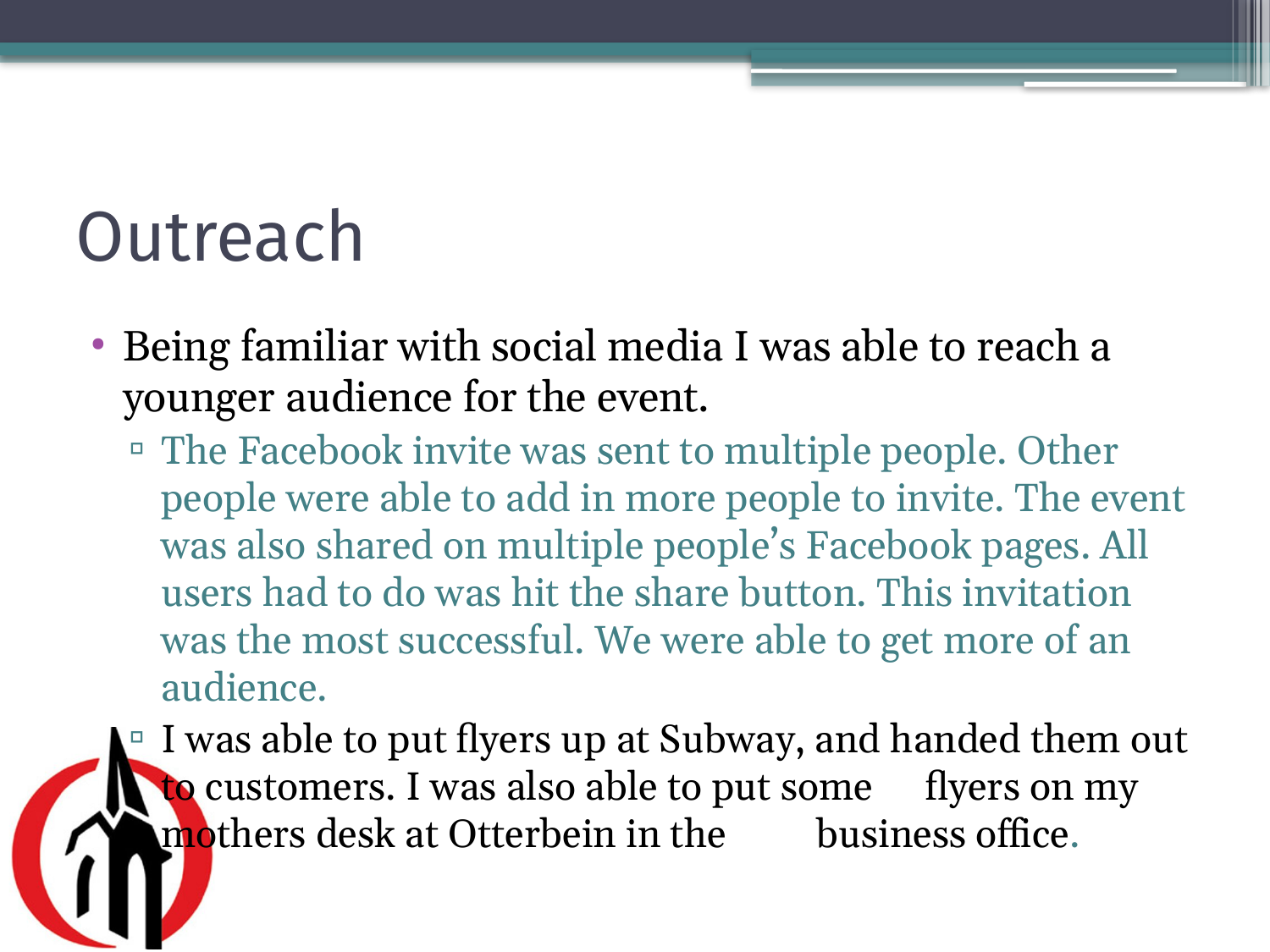

# Outreach
Being familiar with social media I was able to reach a younger audience for the event.
The Facebook invite was sent to multiple people. Other people were able to add in more people to invite. The event was also shared on multiple people’s Facebook pages. All users had to do was hit the share button. This invitation was the most successful. We were able to get more of an audience.
I was able to put flyers up at Subway, and handed them out to customers. I was also able to put some 	flyers on my mothers desk at Otterbein in the 	business office.